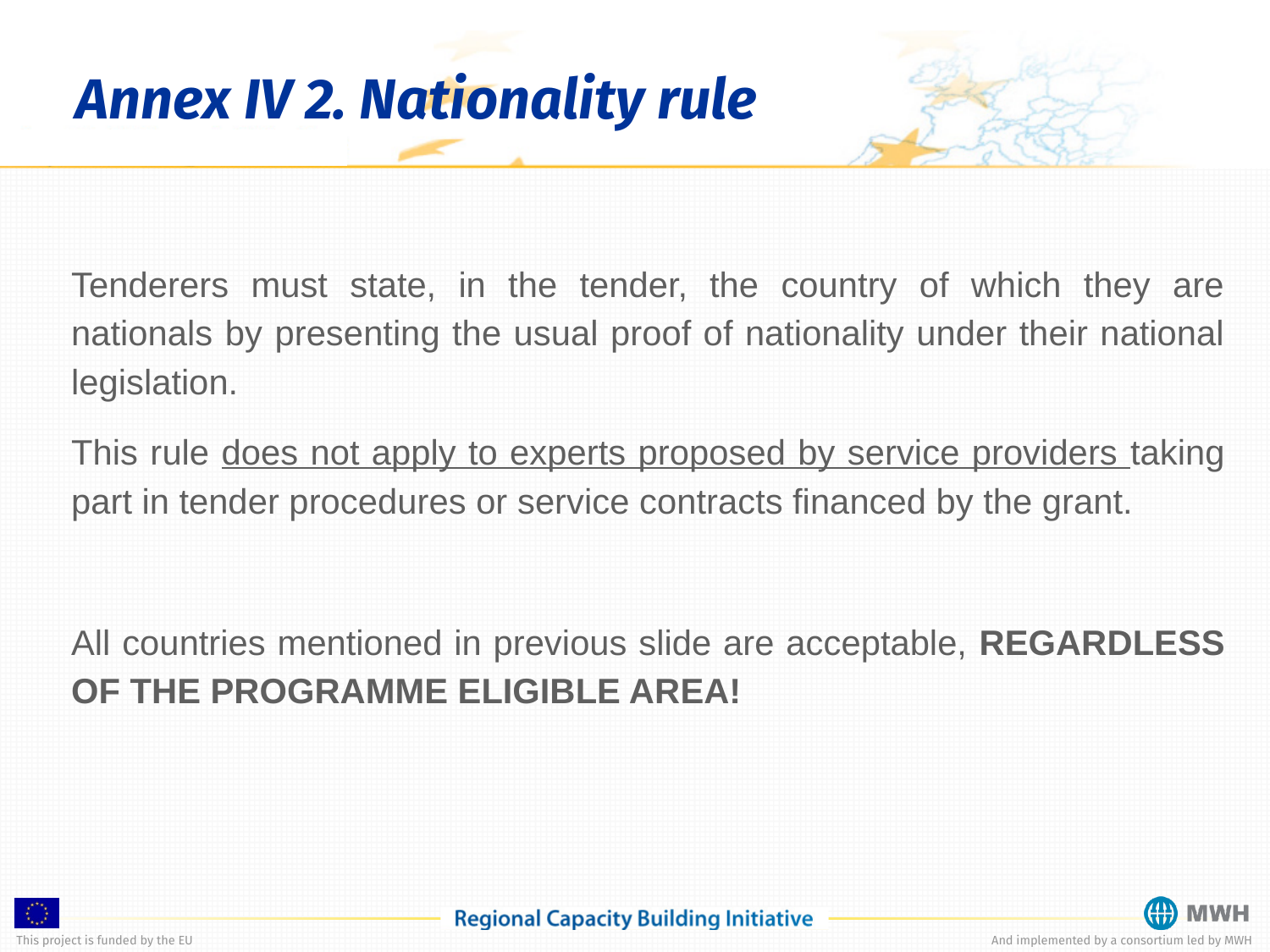

Annex IV 2. Nationality rule
Tenderers must state, in the tender, the country of which they are nationals by presenting the usual proof of nationality under their national legislation.
This rule does not apply to experts proposed by service providers taking part in tender procedures or service contracts financed by the grant.

All countries mentioned in previous slide are acceptable, REGARDLESS OF THE PROGRAMME ELIGIBLE AREA!